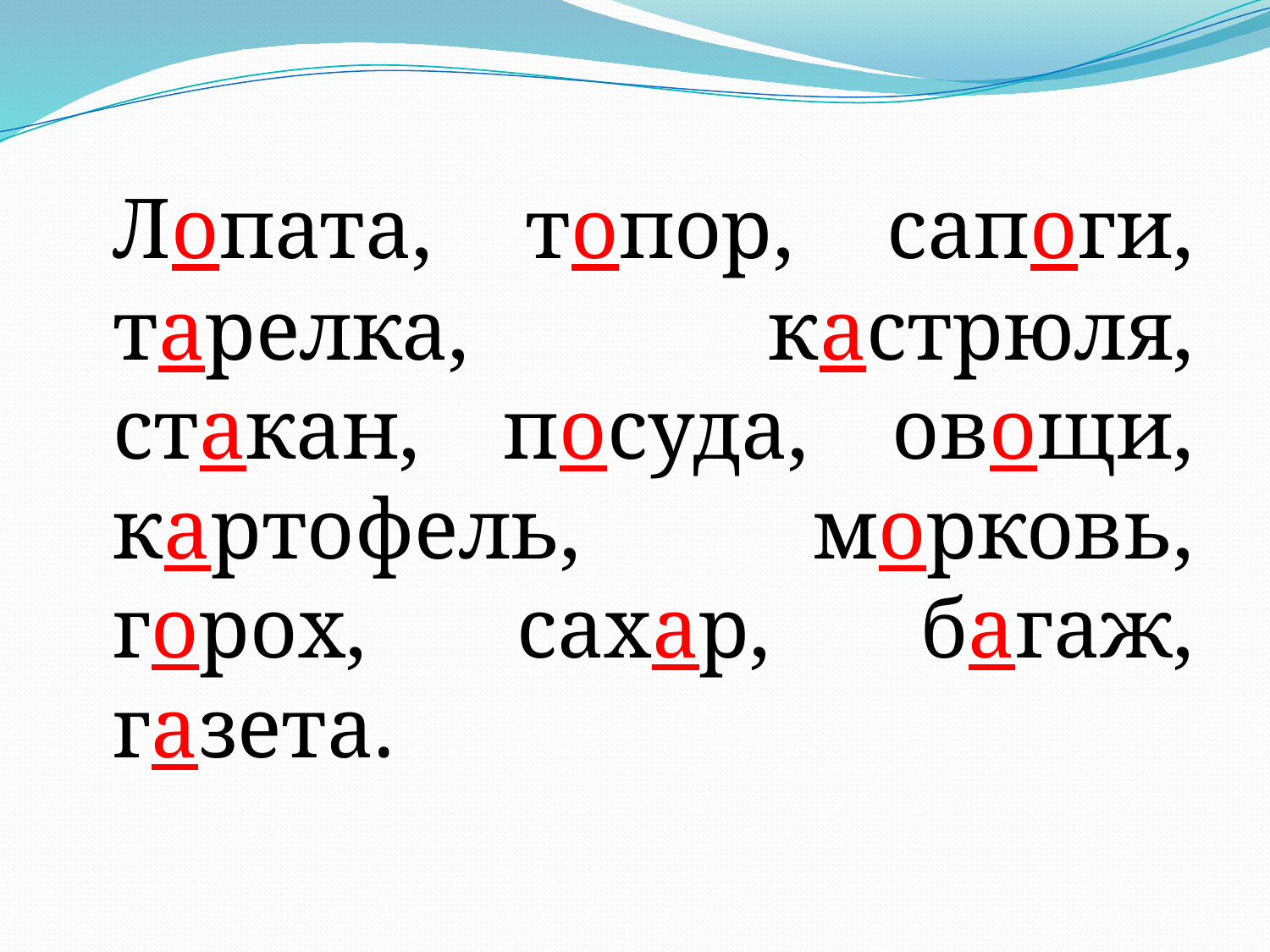

#
		Лопата, топор, сапоги, тарелка, кастрюля, стакан, посуда, овощи, картофель, морковь, горох, сахар, багаж, газета.